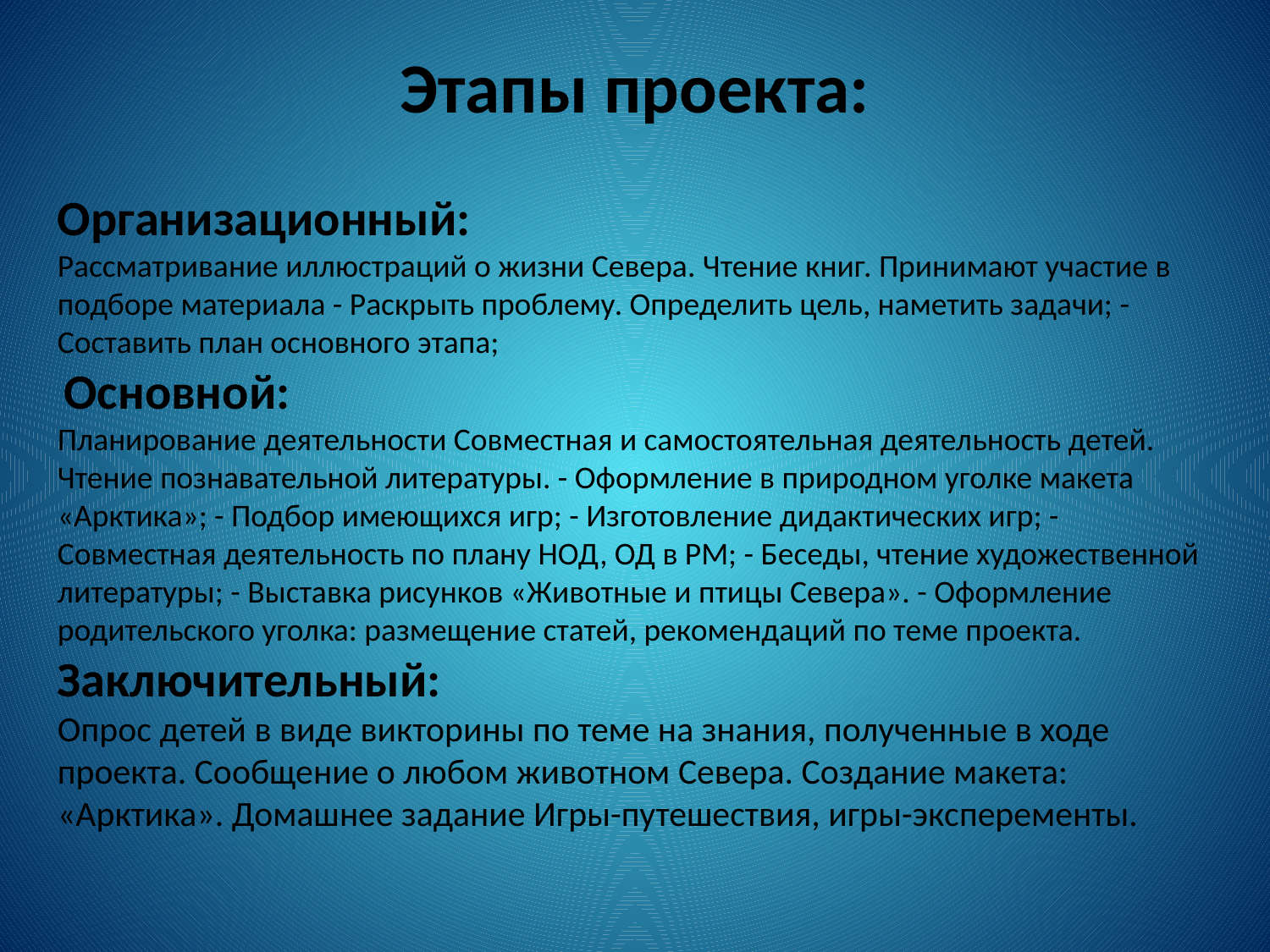

Этапы проекта:
Организационный:
Рассматривание иллюстраций о жизни Севера. Чтение книг. Принимают участие в подборе материала - Раскрыть проблему. Определить цель, наметить задачи; - Составить план основного этапа;
 Основной:
Планирование деятельности Совместная и самостоятельная деятельность детей. Чтение познавательной литературы. - Оформление в природном уголке макета «Арктика»; - Подбор имеющихся игр; - Изготовление дидактических игр; - Совместная деятельность по плану НОД, ОД в РМ; - Беседы, чтение художественной литературы; - Выставка рисунков «Животные и птицы Севера». - Оформление родительского уголка: размещение статей, рекомендаций по теме проекта.
Заключительный:
Опрос детей в виде викторины по теме на знания, полученные в ходе проекта. Сообщение о любом животном Севера. Создание макета: «Арктика». Домашнее задание Игры-путешествия, игры-эксперементы.

#